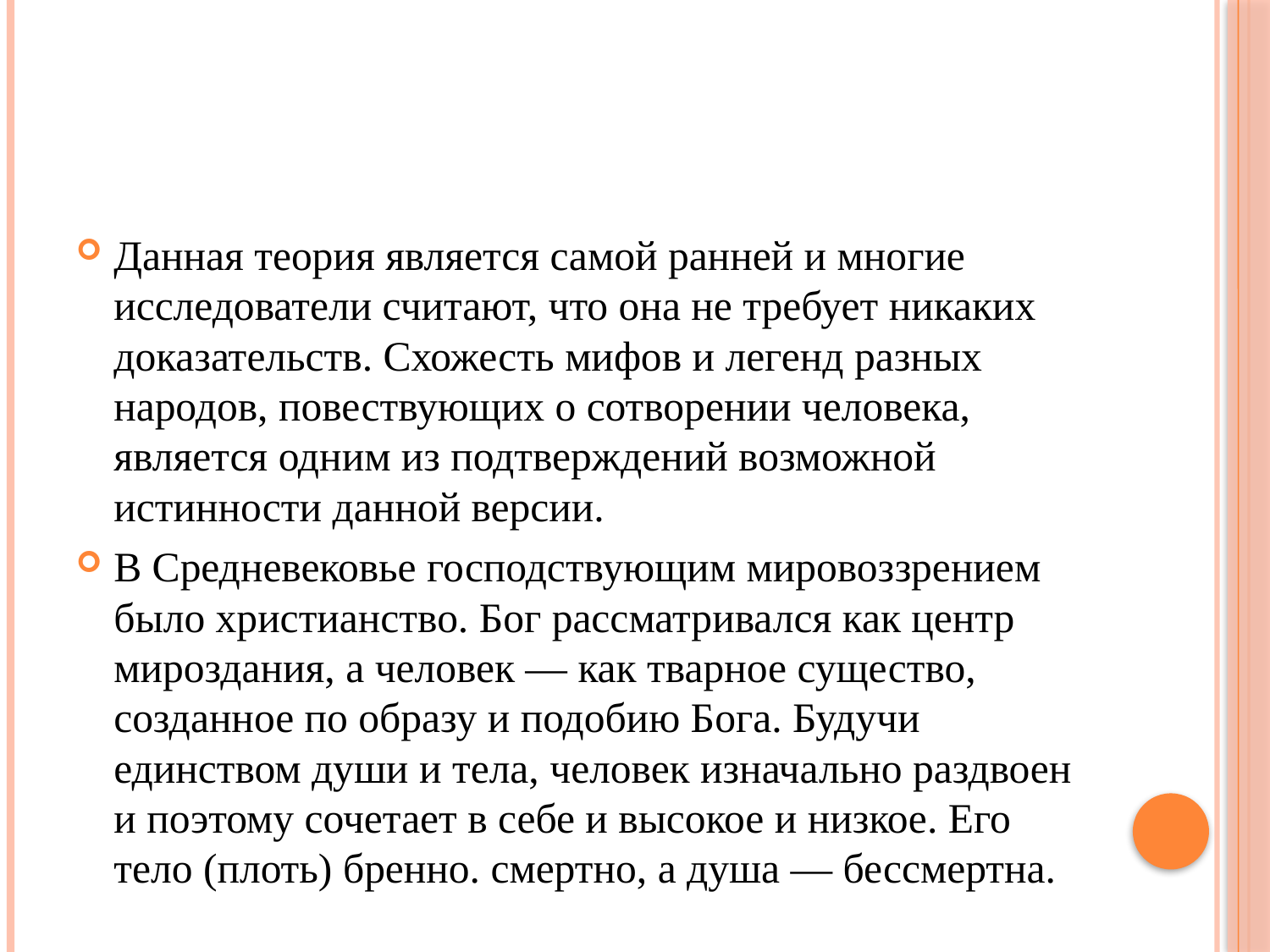

#
Данная теория является самой ранней и многие исследователи считают, что она не требует никаких доказательств. Схожесть мифов и легенд разных народов, повествующих о сотворении человека, является одним из подтверждений возможной истинности данной версии.
В Средневековье господствующим мировоззрением было христианство. Бог рассматривался как центр мироздания, а человек — как тварное существо, созданное по образу и подобию Бога. Будучи единством души и тела, человек изначально раздвоен и поэтому сочетает в себе и высокое и низкое. Его тело (плоть) бренно. смертно, а душа — бессмертна.